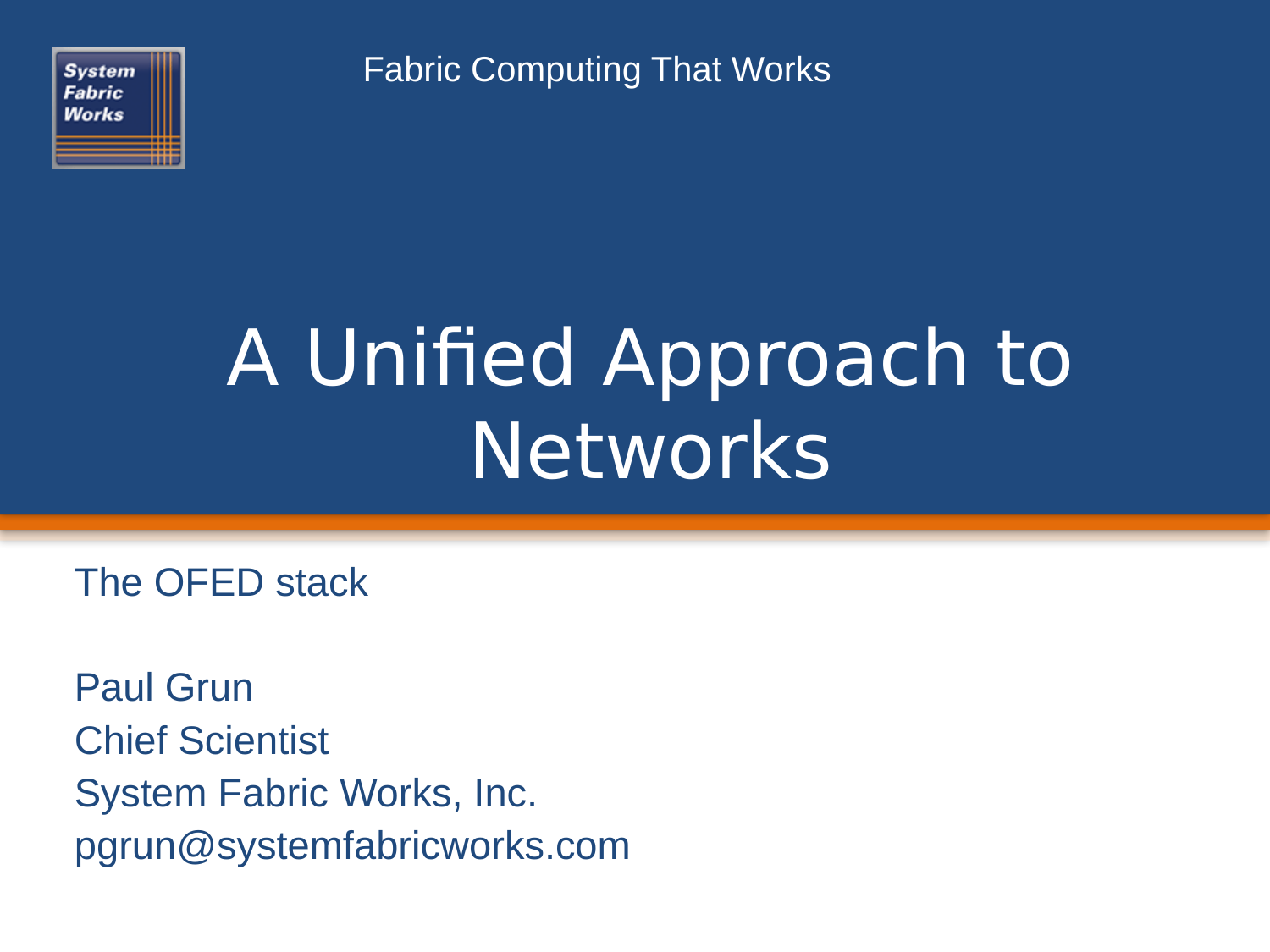

# A Unified Approach to Networks
The OFED stack

Paul Grun
Chief Scientist
System Fabric Works, Inc.
pgrun@systemfabricworks.com